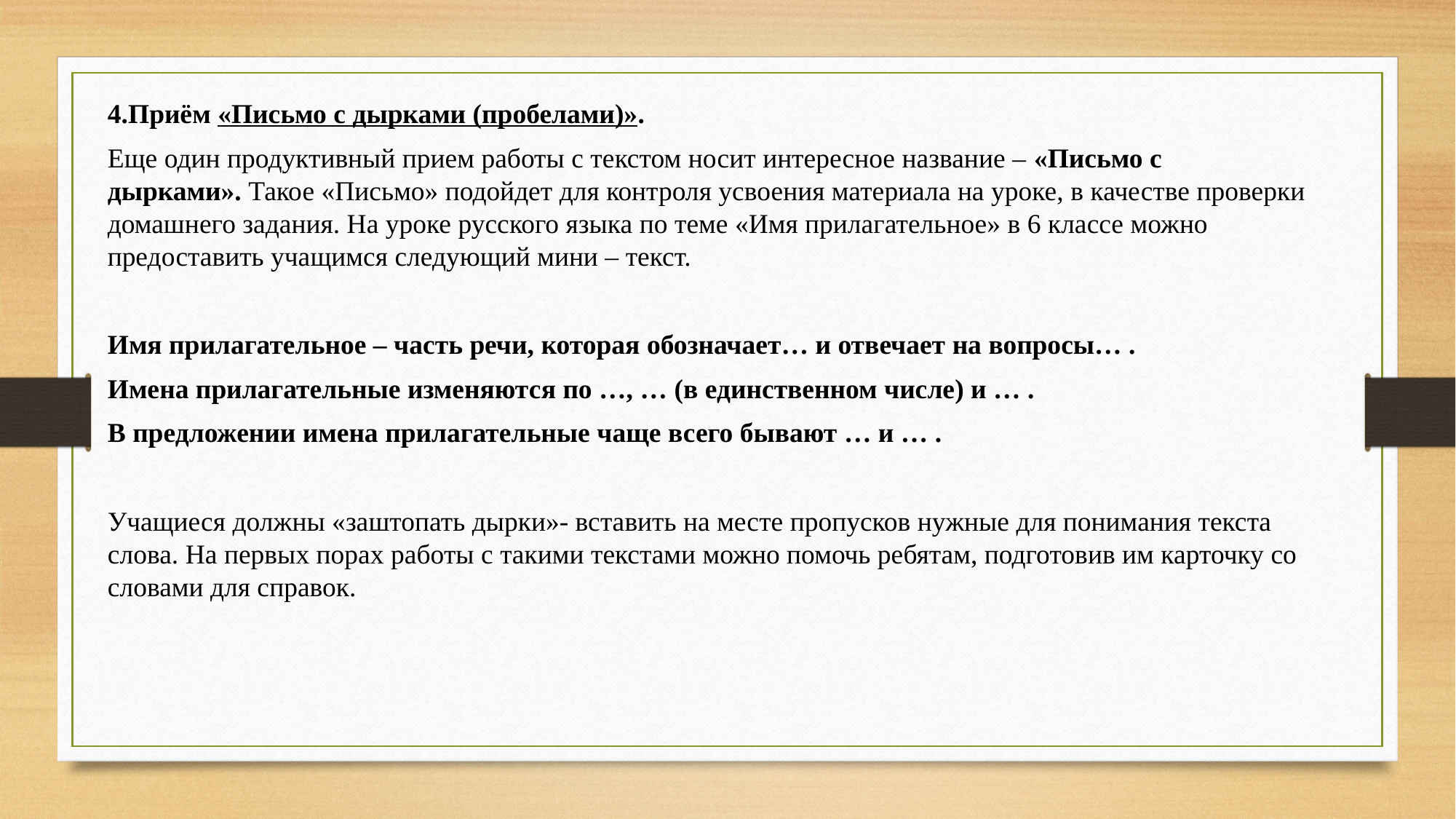

4.Приём «Письмо с дырками (пробелами)».
Еще один продуктивный прием работы с текстом носит интересное название – «Письмо с дырками». Такое «Письмо» подойдет для контроля усвоения материала на уроке, в качестве проверки домашнего задания. На уроке русского языка по теме «Имя прилагательное» в 6 классе можно предоставить учащимся следующий мини – текст.

Имя прилагательное – часть речи, которая обозначает… и отвечает на вопросы… .
Имена прилагательные изменяются по …, … (в единственном числе) и … .
В предложении имена прилагательные чаще всего бывают … и … .

Учащиеся должны «заштопать дырки»- вставить на месте пропусков нужные для понимания текста слова. На первых порах работы с такими текстами можно помочь ребятам, подготовив им карточку со словами для справок.